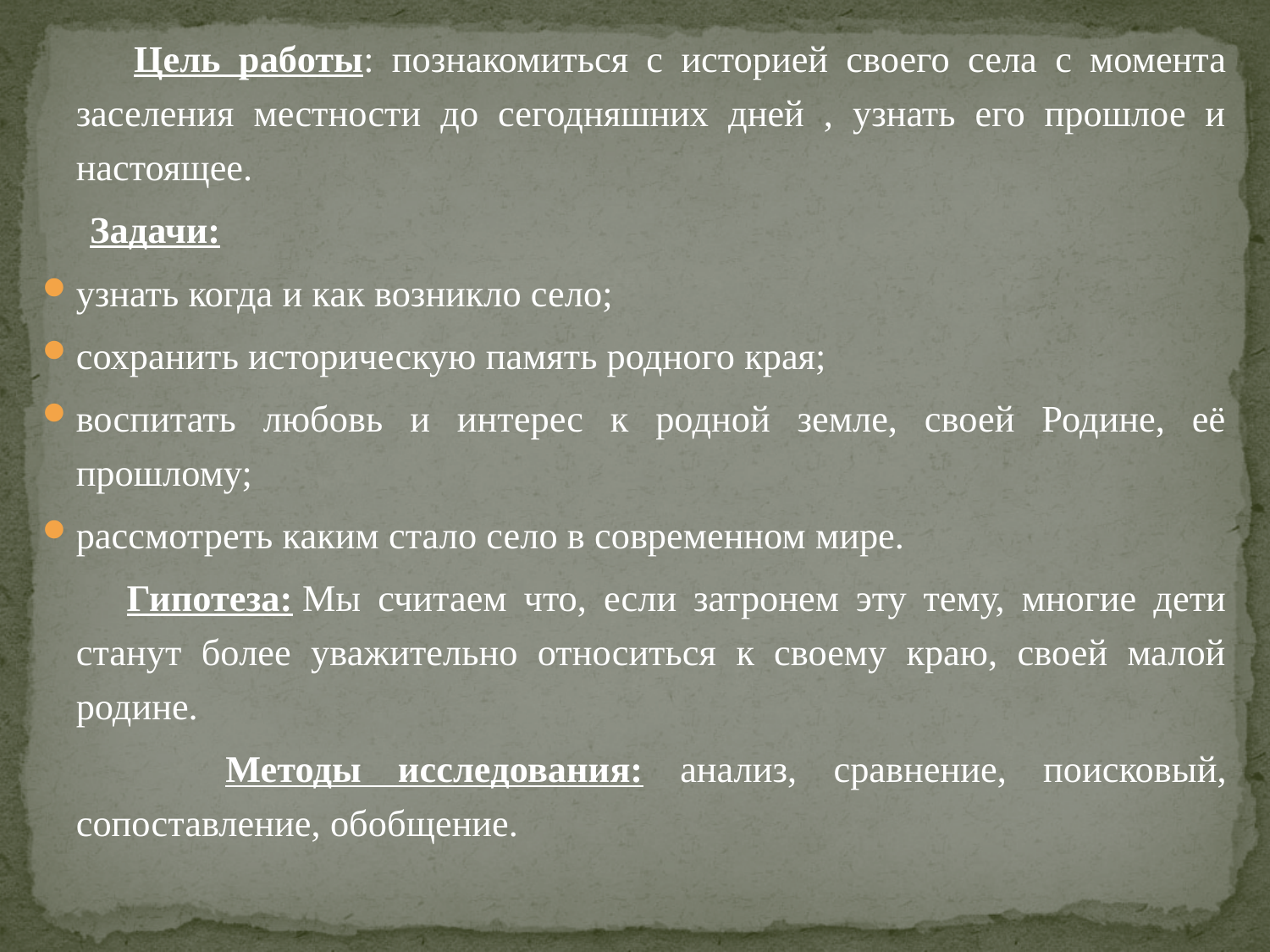

Цель работы: познакомиться с историей своего села с момента заселения местности до сегодняшних дней , узнать его прошлое и настоящее.
     Задачи:
узнать когда и как возникло село;
сохранить историческую память родного края;
воспитать любовь и интерес к родной земле, своей Родине, её прошлому;
рассмотреть каким стало село в современном мире.
     Гипотеза: Мы считаем что, если затронем эту тему, многие дети станут более уважительно относиться к своему краю, своей малой родине.
     Методы исследования: анализ, сравнение, поисковый, сопоставление, обобщение.